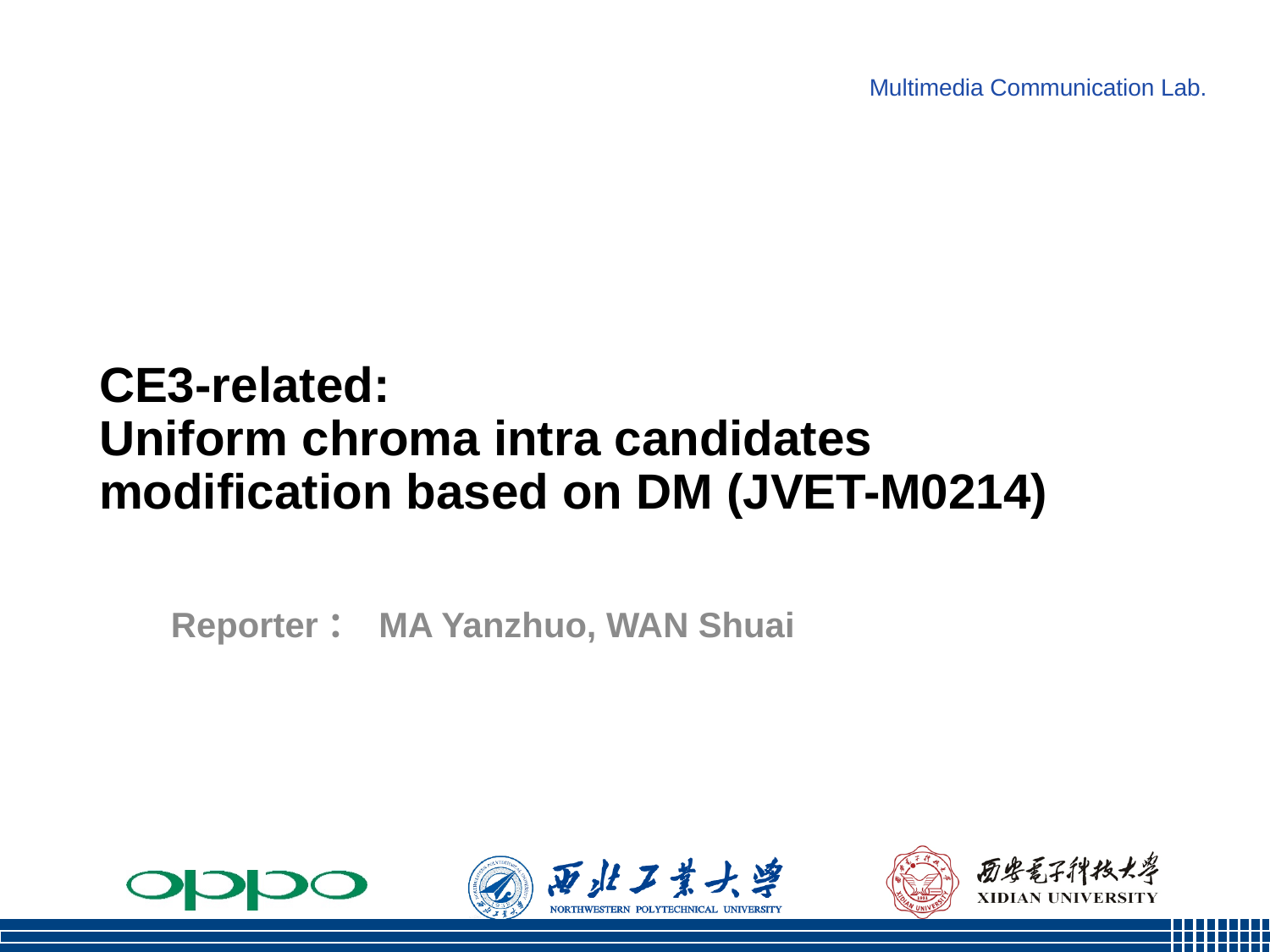

# CE3-related: Uniform chroma intra candidates modification based on DM (JVET-M0214)
Reporter： MA Yanzhuo, WAN Shuai